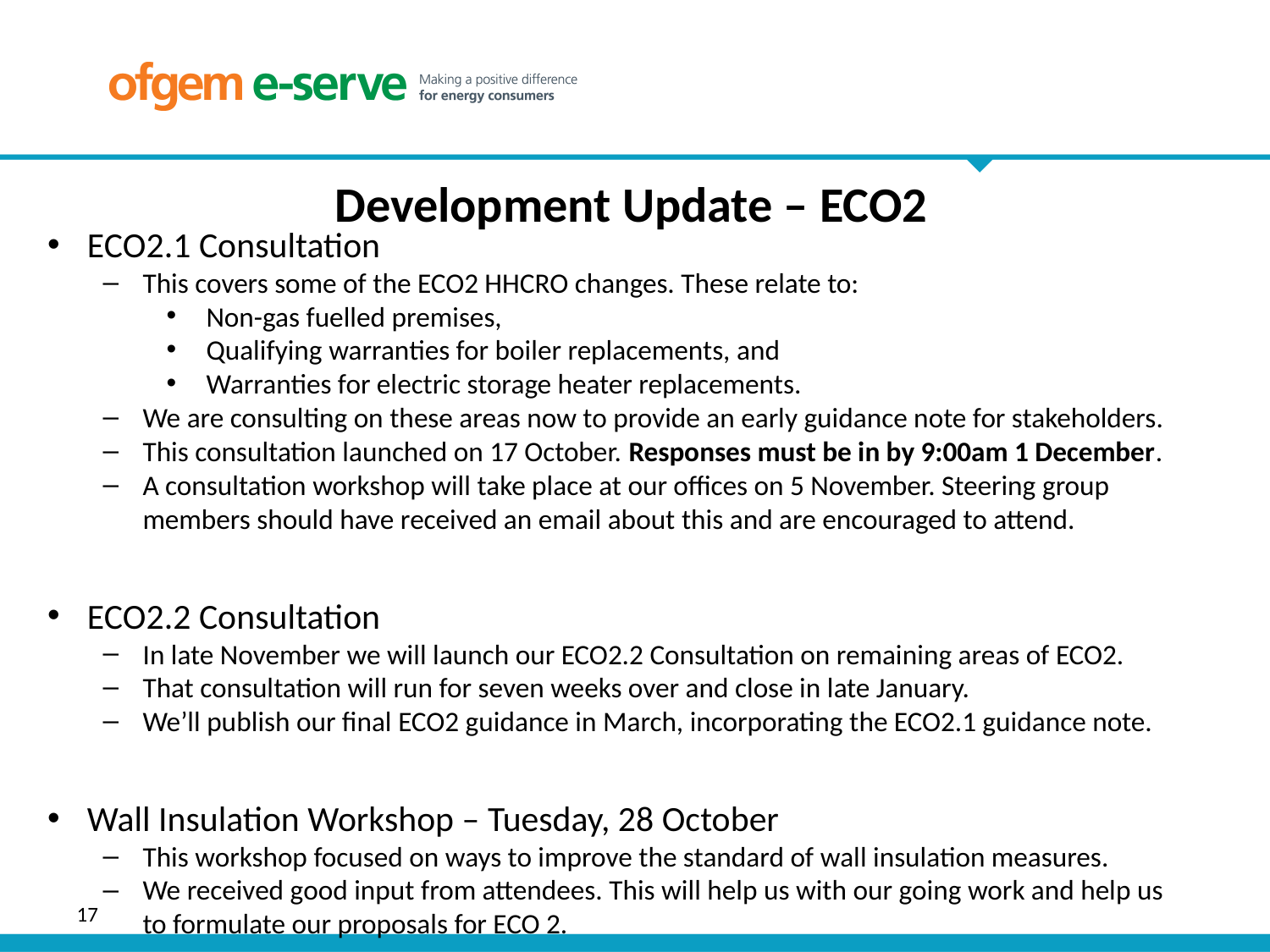

# Development Update – ECO2
ECO2.1 Consultation
This covers some of the ECO2 HHCRO changes. These relate to:
Non-gas fuelled premises,
Qualifying warranties for boiler replacements, and
Warranties for electric storage heater replacements.
We are consulting on these areas now to provide an early guidance note for stakeholders.
This consultation launched on 17 October. Responses must be in by 9:00am 1 December.
A consultation workshop will take place at our offices on 5 November. Steering group members should have received an email about this and are encouraged to attend.

ECO2.2 Consultation
In late November we will launch our ECO2.2 Consultation on remaining areas of ECO2.
That consultation will run for seven weeks over and close in late January.
We’ll publish our final ECO2 guidance in March, incorporating the ECO2.1 guidance note.

Wall Insulation Workshop – Tuesday, 28 October
This workshop focused on ways to improve the standard of wall insulation measures.
We received good input from attendees. This will help us with our going work and help us to formulate our proposals for ECO 2.

17